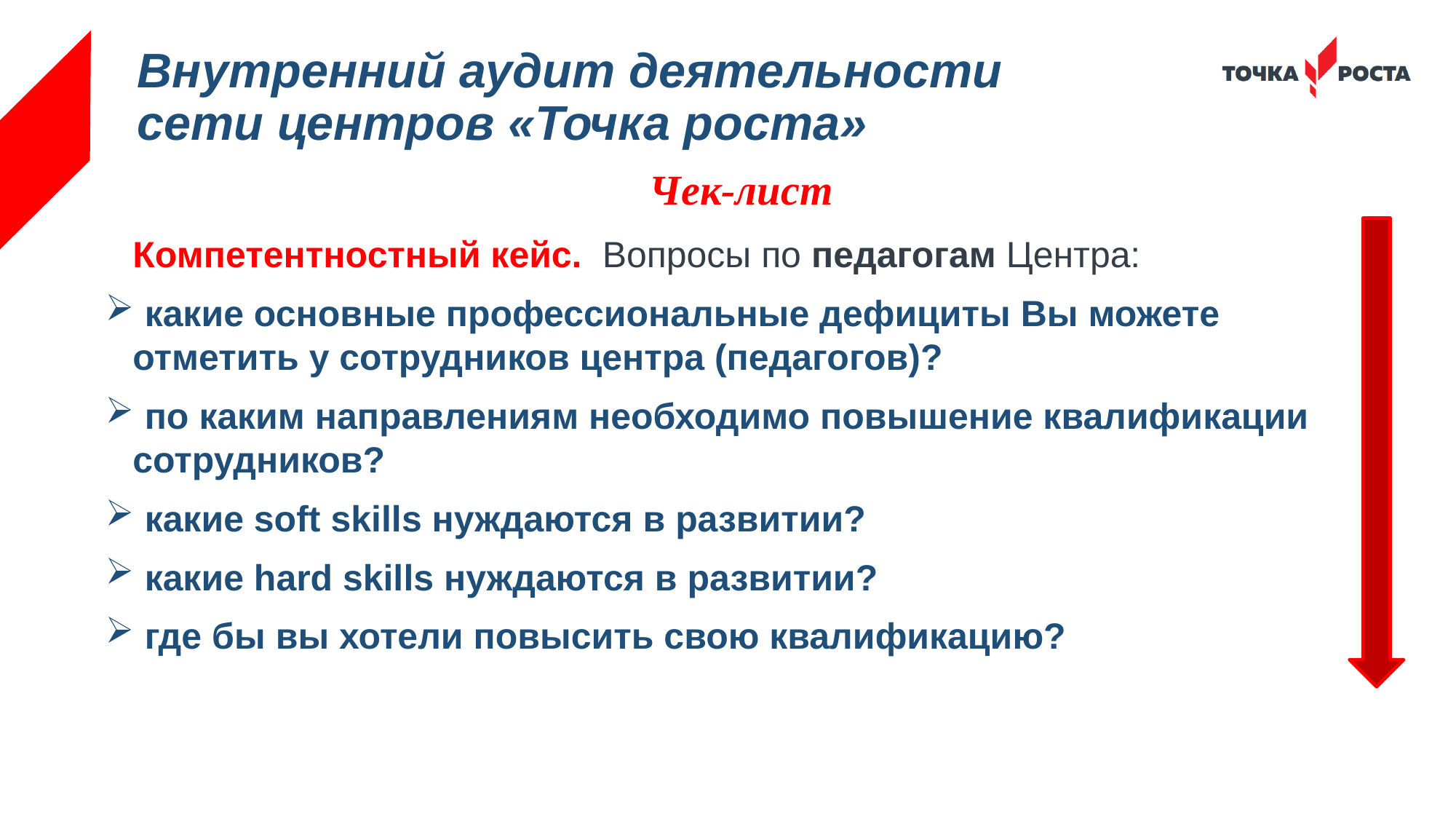

# Внутренний аудит деятельности сети центров «Точка роста»
Чек-лист
Компетентностный кейс.  Вопросы по педагогам Центра:
 какие основные профессиональные дефициты Вы можете отметить у сотрудников центра (педагогов)?
 по каким направлениям необходимо повышение квалификации сотрудников?
 какие soft skills нуждаются в развитии?
 какие hard skills нуждаются в развитии?
 где бы вы хотели повысить свою квалификацию?